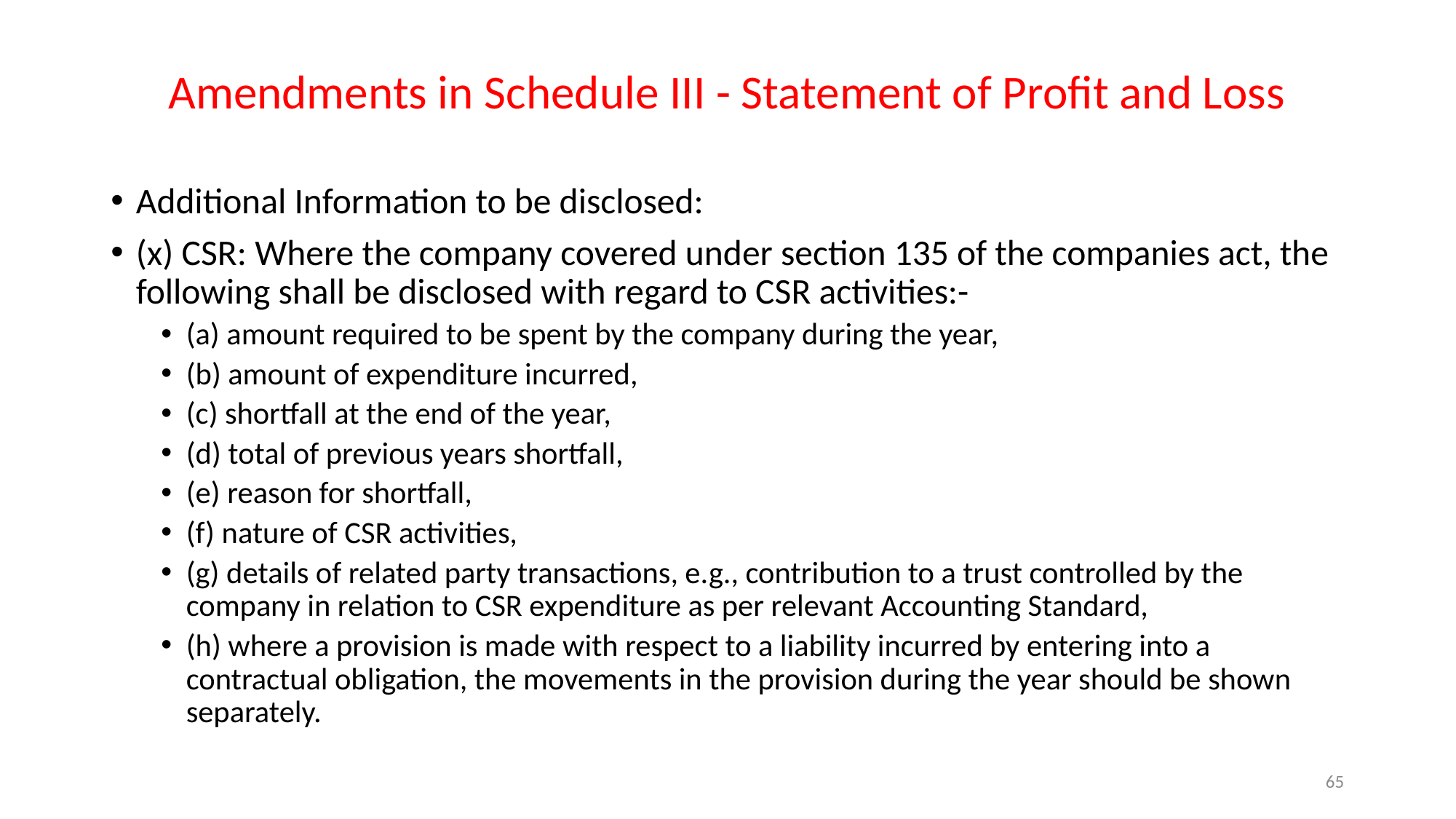

# Amendments in Schedule III - Statement of Profit and Loss
Additional Information to be disclosed:
(x) CSR: Where the company covered under section 135 of the companies act, the following shall be disclosed with regard to CSR activities:-
(a) amount required to be spent by the company during the year,
(b) amount of expenditure incurred,
(c) shortfall at the end of the year,
(d) total of previous years shortfall,
(e) reason for shortfall,
(f) nature of CSR activities,
(g) details of related party transactions, e.g., contribution to a trust controlled by the company in relation to CSR expenditure as per relevant Accounting Standard,
(h) where a provision is made with respect to a liability incurred by entering into a contractual obligation, the movements in the provision during the year should be shown separately.

65